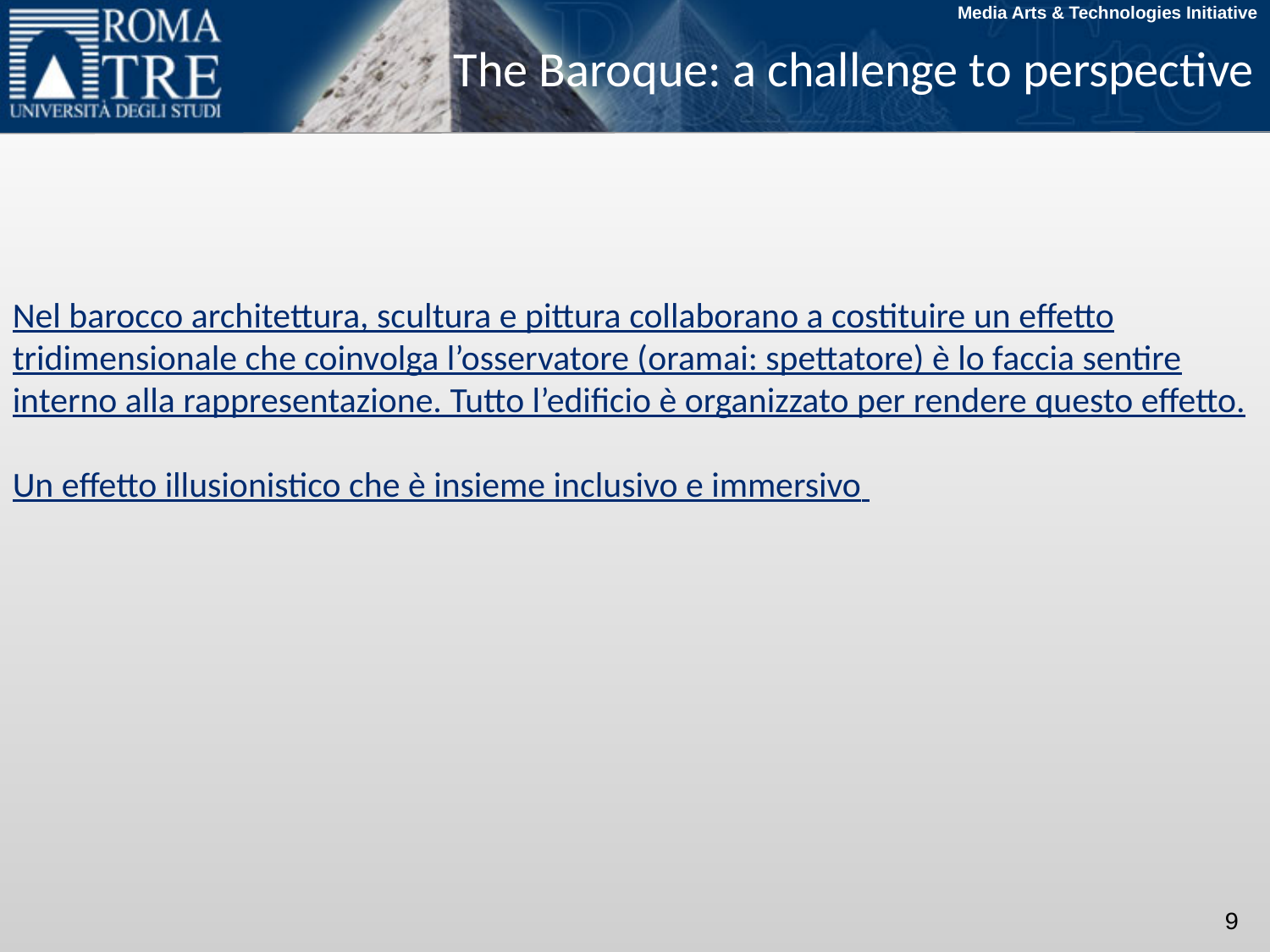

The Baroque: a challenge to perspective

Nel barocco architettura, scultura e pittura collaborano a costituire un effetto tridimensionale che coinvolga l’osservatore (oramai: spettatore) è lo faccia sentire interno alla rappresentazione. Tutto l’edificio è organizzato per rendere questo effetto.

Un effetto illusionistico che è insieme inclusivo e immersivo